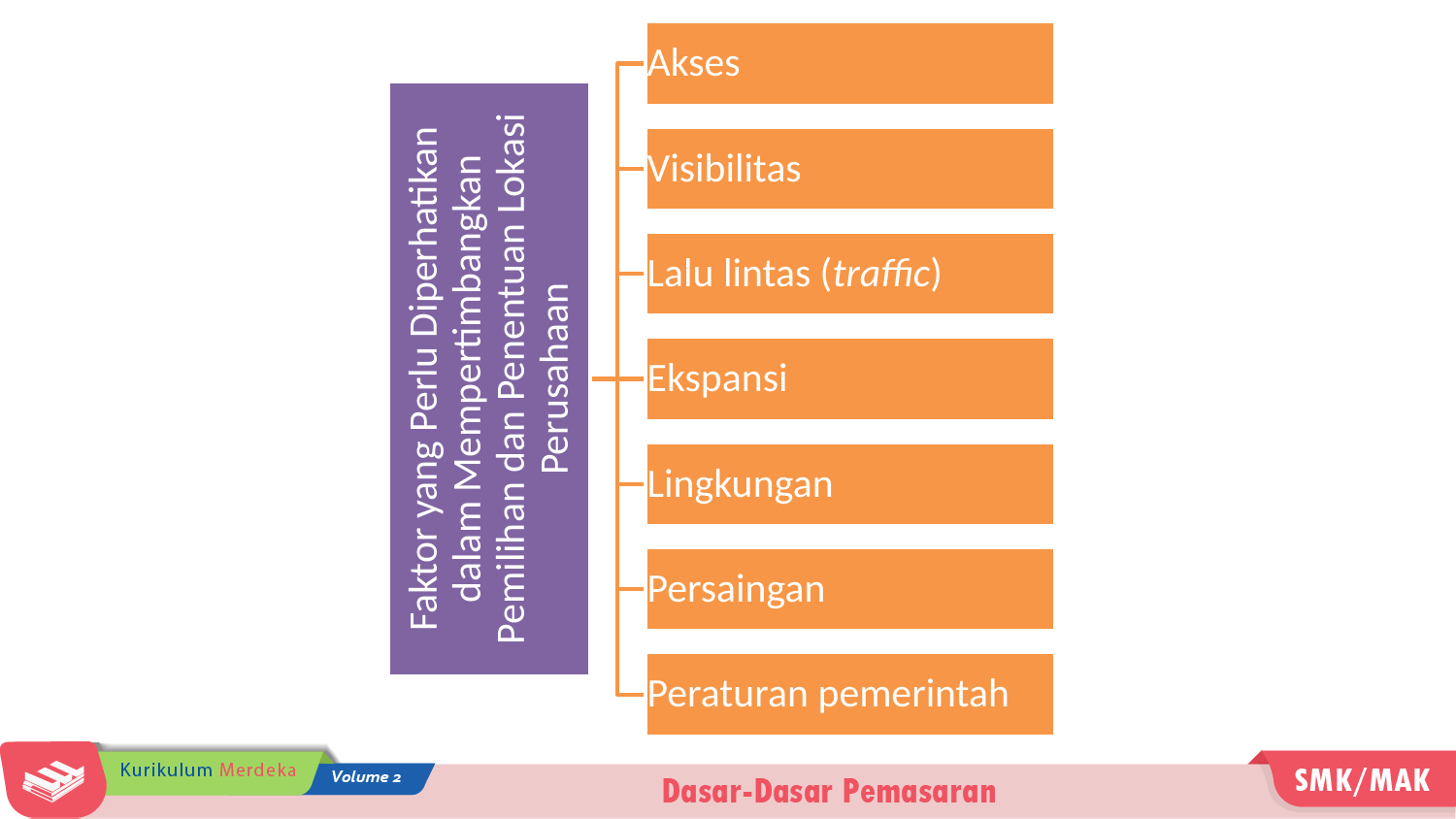

Faktor yang Perlu Diperhatikan dalam Mempertimbangkan Pemilihan dan Penentuan Lokasi Perusahaan
Akses
Visibilitas
Lalu lintas (traffic)
Ekspansi
Lingkungan
Persaingan
Peraturan pemerintah